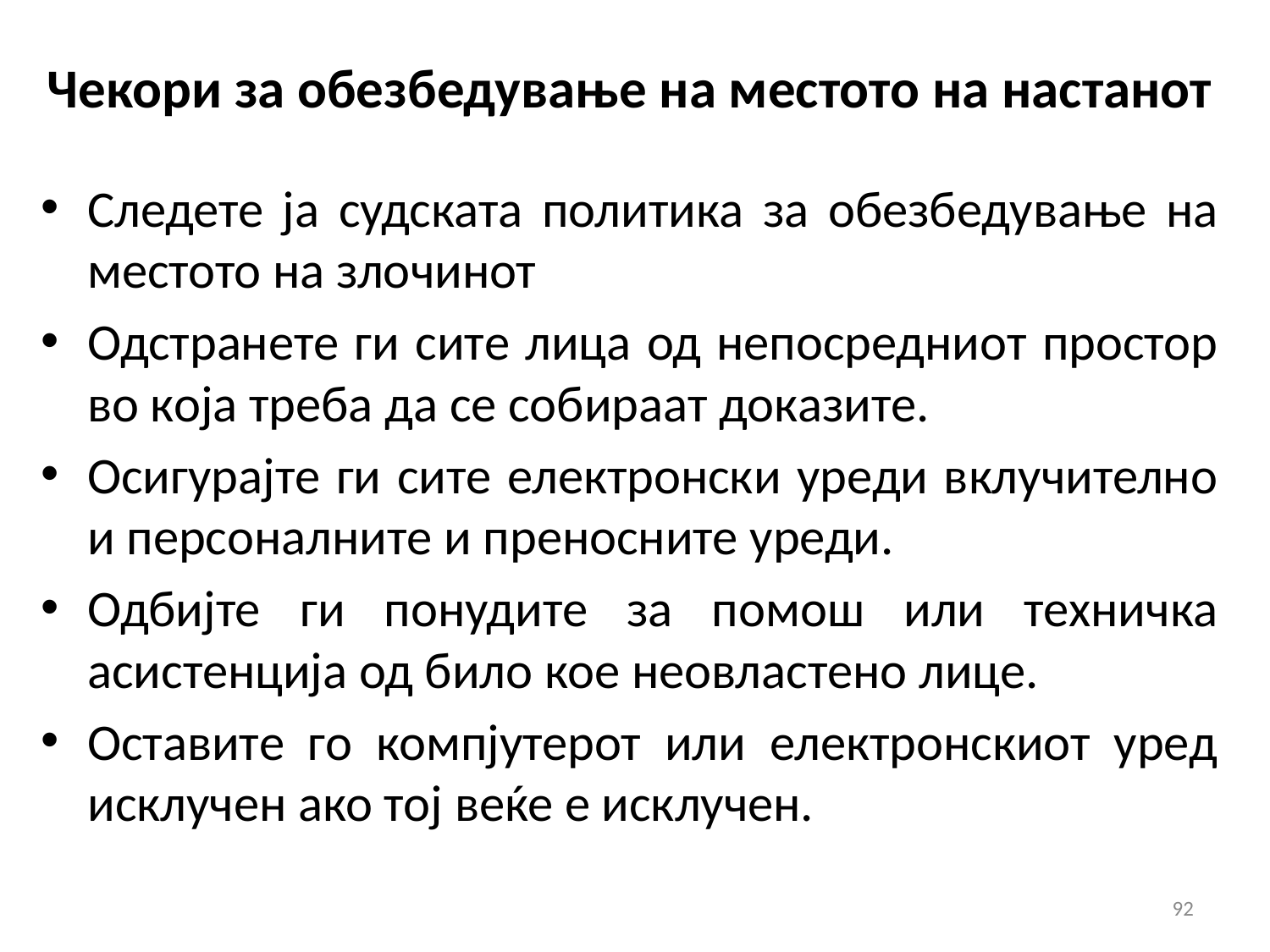

# Чекори за обезбедување на местото на настанот
Следете ја судската политика за обезбедување на местото на злочинот
Одстранете ги сите лица од непосредниот простор во која треба да се собираат доказите.
Осигурајте ги сите електронски уреди вклучително и персоналните и преносните уреди.
Одбијте ги понудите за помош или техничка асистенција од било кое неовластено лице.
Оставите го компјутерот или електронскиот уред исклучен ако тој веќе е исклучен.
92